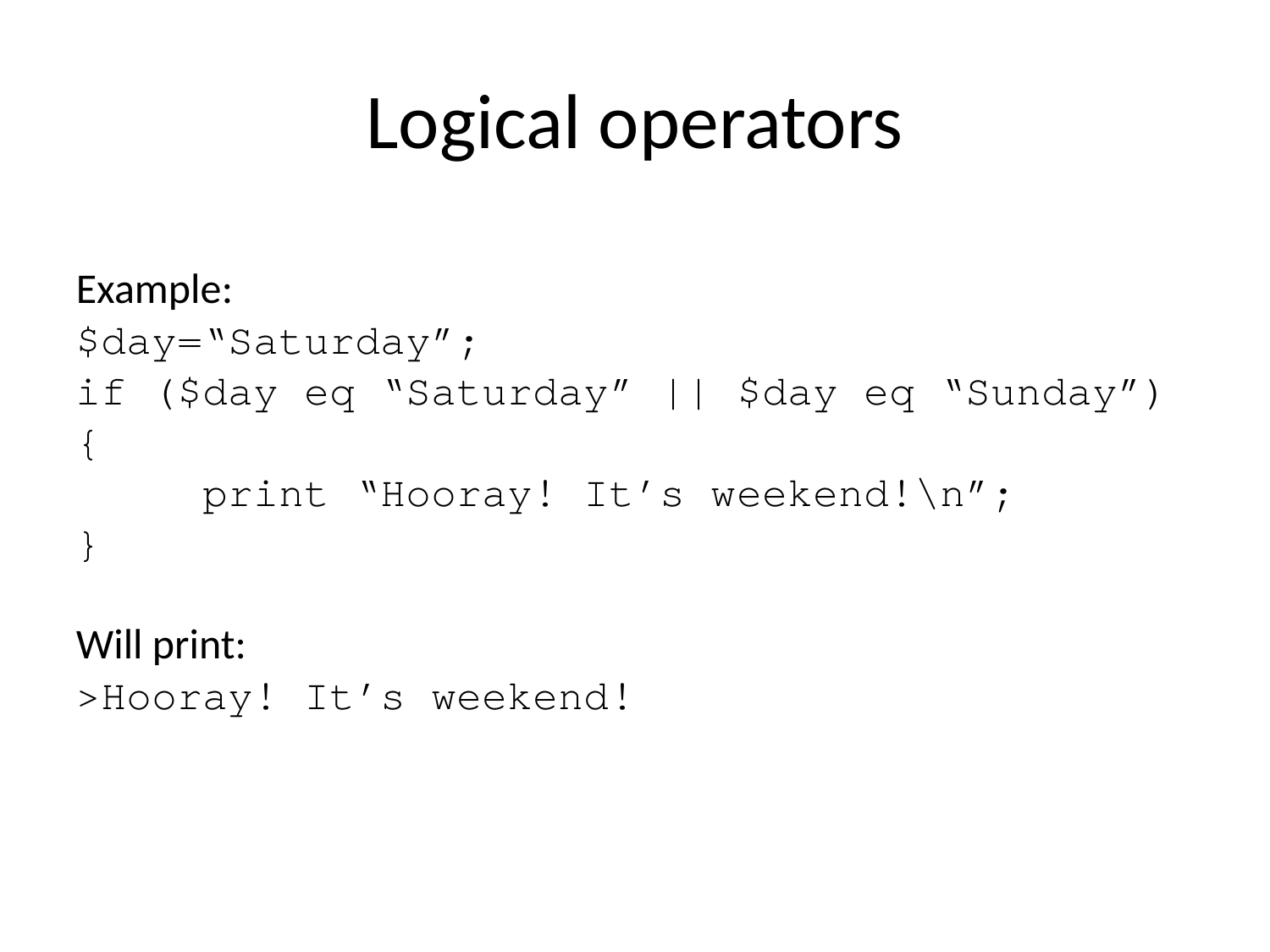

# Logical operators
Example:
$day=“Saturday”;
if ($day eq “Saturday” || $day eq “Sunday”) {
	print “Hooray! It’s weekend!\n”;
}

Will print:
>Hooray! It’s weekend!